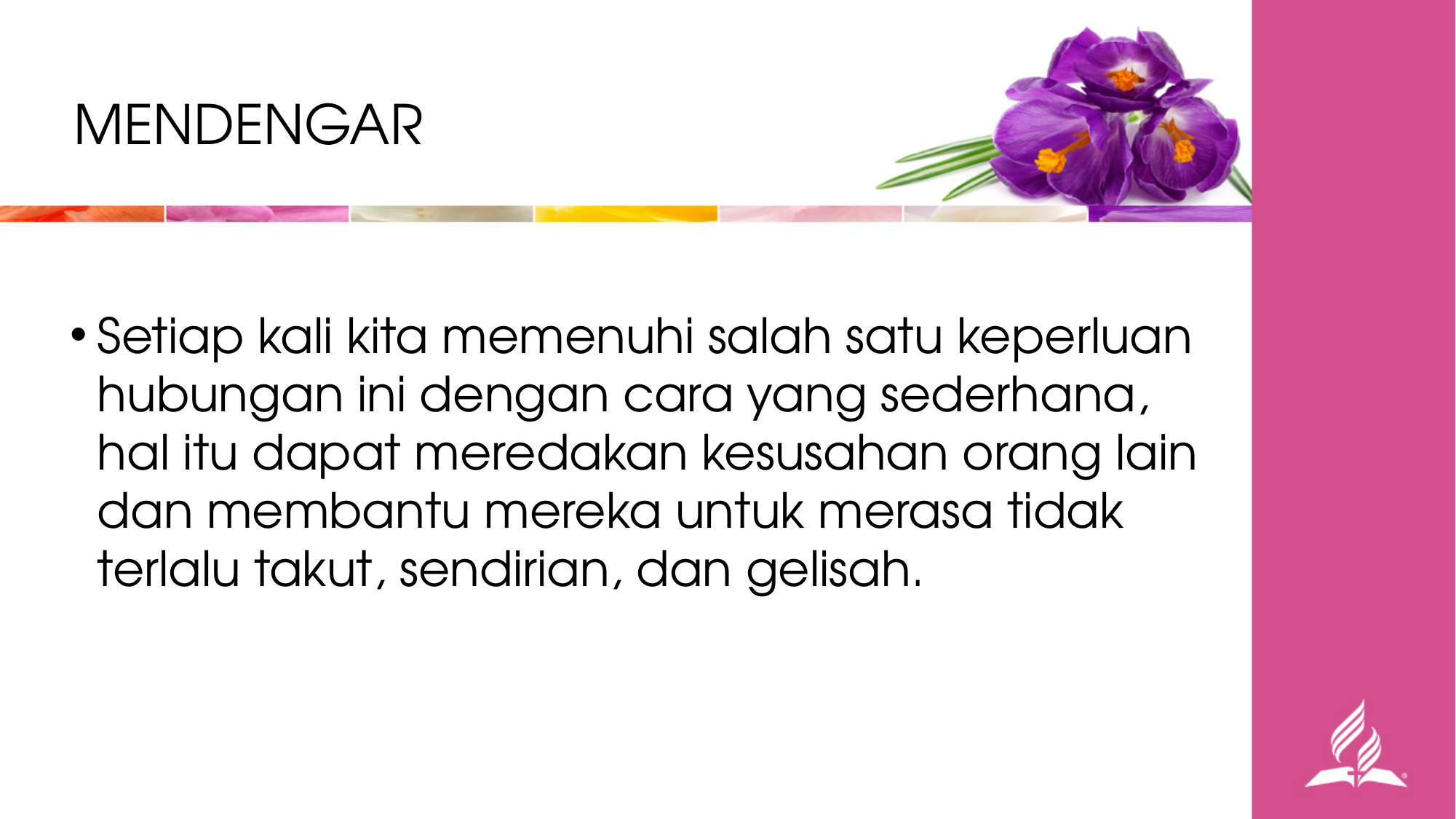

MENDENGAR
Setiap kali kita memenuhi salah satu keperluan hubungan ini dengan cara yang sederhana, hal itu dapat meredakan kesusahan orang lain dan membantu mereka untuk merasa tidak terlalu takut, sendirian, dan gelisah.